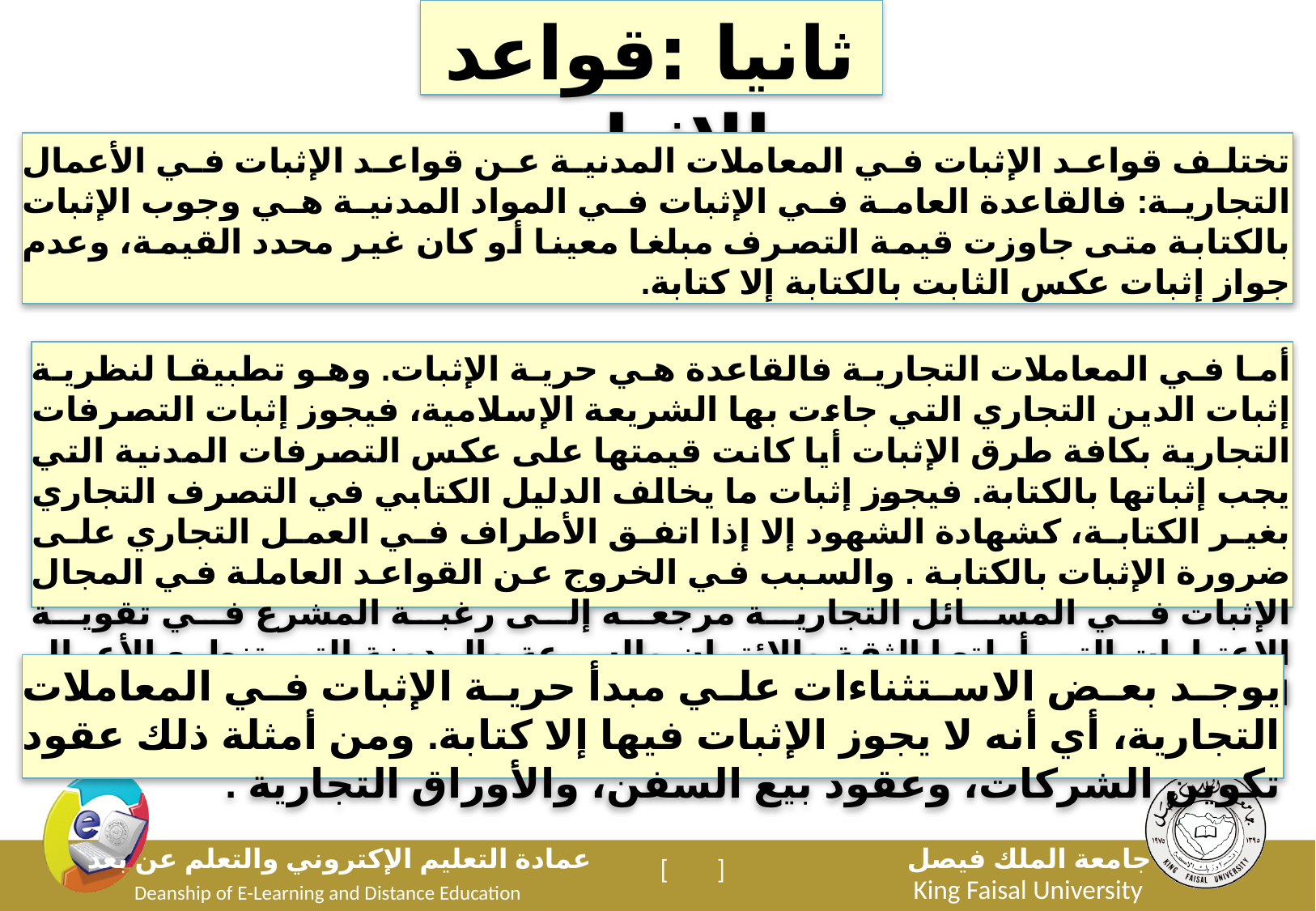

ثانيا :قواعد الإثبات

تختلف قواعد الإثبات في المعاملات المدنية عن قواعد الإثبات في الأعمال التجارية: فالقاعدة العامة في الإثبات في المواد المدنية هي وجوب الإثبات بالكتابة متى جاوزت قيمة التصرف مبلغا معينا أو كان غير محدد القيمة، وعدم جواز إثبات عكس الثابت بالكتابة إلا كتابة.
أما في المعاملات التجارية فالقاعدة هي حرية الإثبات. وهو تطبيقا لنظرية إثبات الدين التجاري التي جاءت بها الشريعة الإسلامية، فيجوز إثبات التصرفات التجارية بكافة طرق الإثبات أيا كانت قيمتها على عكس التصرفات المدنية التي يجب إثباتها بالكتابة. فيجوز إثبات ما يخالف الدليل الكتابي في التصرف التجاري بغير الكتابة، كشهادة الشهود إلا إذا اتفق الأطراف في العمل التجاري على ضرورة الإثبات بالكتابة . والسبب في الخروج عن القواعد العاملة في المجال الإثبات في المسائل التجارية مرجعه إلى رغبة المشرع في تقوية
الاعتبارات التي أملتها الثقة والائتمان والسرعة والمدونة التي تنطبع الأعمال التجارية.
يوجد بعض الاستثناءات علي مبدأ حرية الإثبات في المعاملات التجارية، أي أنه لا يجوز الإثبات فيها إلا كتابة. ومن أمثلة ذلك عقود تكوين الشركات، وعقود بيع السفن، والأوراق التجارية .